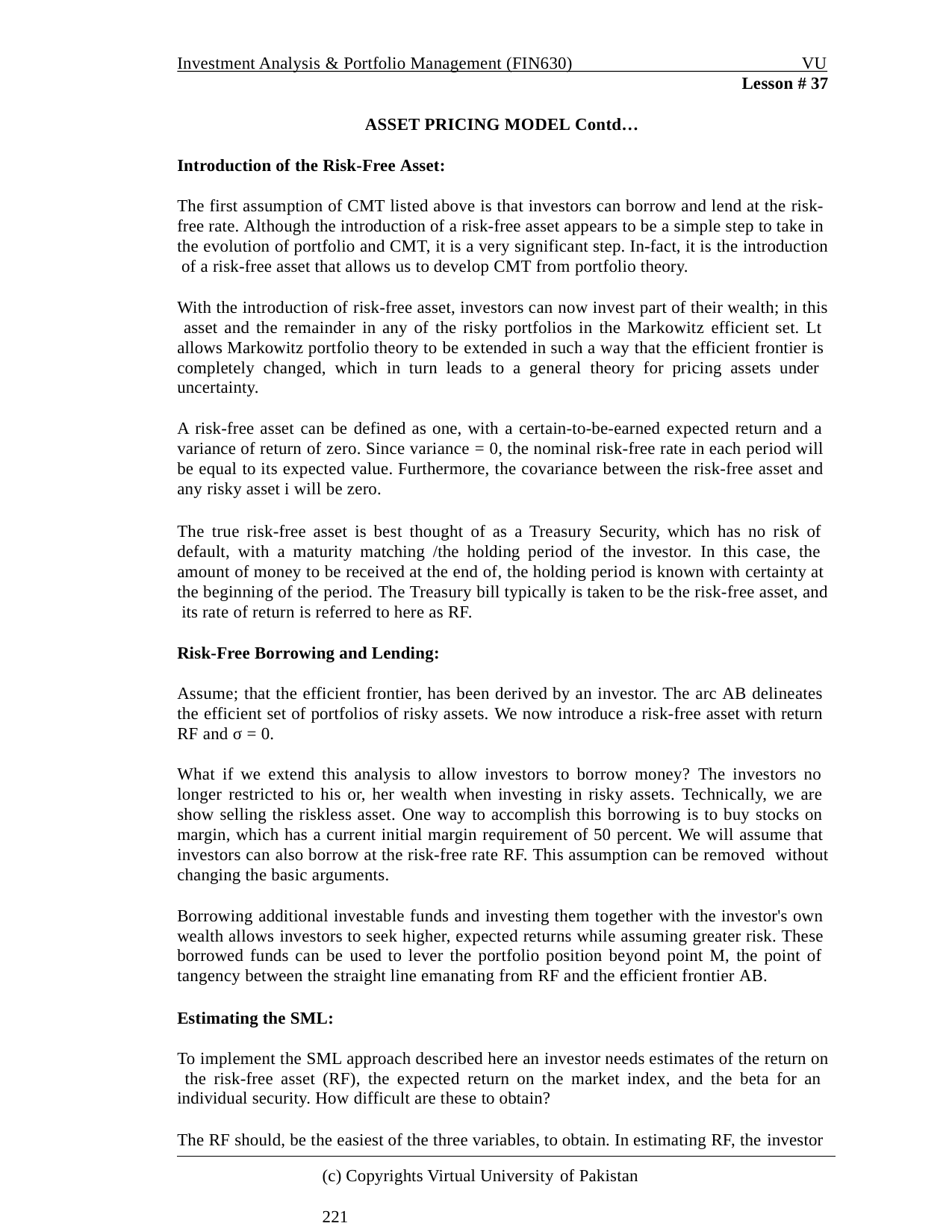

Investment Analysis & Portfolio Management (FIN630)
VU
Lesson # 37

ASSET PRICING MODEL Contd…

Introduction of the Risk-Free Asset:

The first assumption of CMT listed above is that investors can borrow and lend at the risk-  free rate. Although the introduction of a risk-free asset appears to be a simple step to take in  the evolution of portfolio and CMT, it is a very significant step. In-fact, it is the introduction  of a risk-free asset that allows us to develop CMT from portfolio theory.

With the introduction of risk-free asset, investors can now invest part of their wealth; in this  asset and the remainder in any of the risky portfolios in the Markowitz efficient set. Lt  allows Markowitz portfolio theory to be extended in such a way that the efficient frontier is  completely changed, which in turn leads to a general theory for pricing assets under  uncertainty.

A risk-free asset can be defined as one, with a certain-to-be-earned expected return and a  variance of return of zero. Since variance = 0, the nominal risk-free rate in each period will  be equal to its expected value. Furthermore, the covariance between the risk-free asset and  any risky asset i will be zero.

The true risk-free asset is best thought of as a Treasury Security, which has no risk of  default, with a maturity matching /the holding period of the investor. In this case, the  amount of money to be received at the end of, the holding period is known with certainty at  the beginning of the period. The Treasury bill typically is taken to be the risk-free asset, and  its rate of return is referred to here as RF.

Risk-Free Borrowing and Lending:

Assume; that the efficient frontier, has been derived by an investor. The arc AB delineates  the efficient set of portfolios of risky assets. We now introduce a risk-free asset with return  RF and σ = 0.

What if we extend this analysis to allow investors to borrow money? The investors no  longer restricted to his or, her wealth when investing in risky assets. Technically, we are  show selling the riskless asset. One way to accomplish this borrowing is to buy stocks on  margin, which has a current initial margin requirement of 50 percent. We will assume that  investors can also borrow at the risk-free rate RF. This assumption can be removed  without changing the basic arguments.

Borrowing additional investable funds and investing them together with the investor's own  wealth allows investors to seek higher, expected returns while assuming greater risk. These  borrowed funds can be used to lever the portfolio position beyond point M, the point of  tangency between the straight line emanating from RF and the efficient frontier AB.

Estimating the SML:

To implement the SML approach described here an investor needs estimates of the return on  the risk-free asset (RF), the expected return on the market index, and the beta for an  individual security. How difficult are these to obtain?

The RF should, be the easiest of the three variables, to obtain. In estimating RF, the investor
(c) Copyrights Virtual University of Pakistan	221